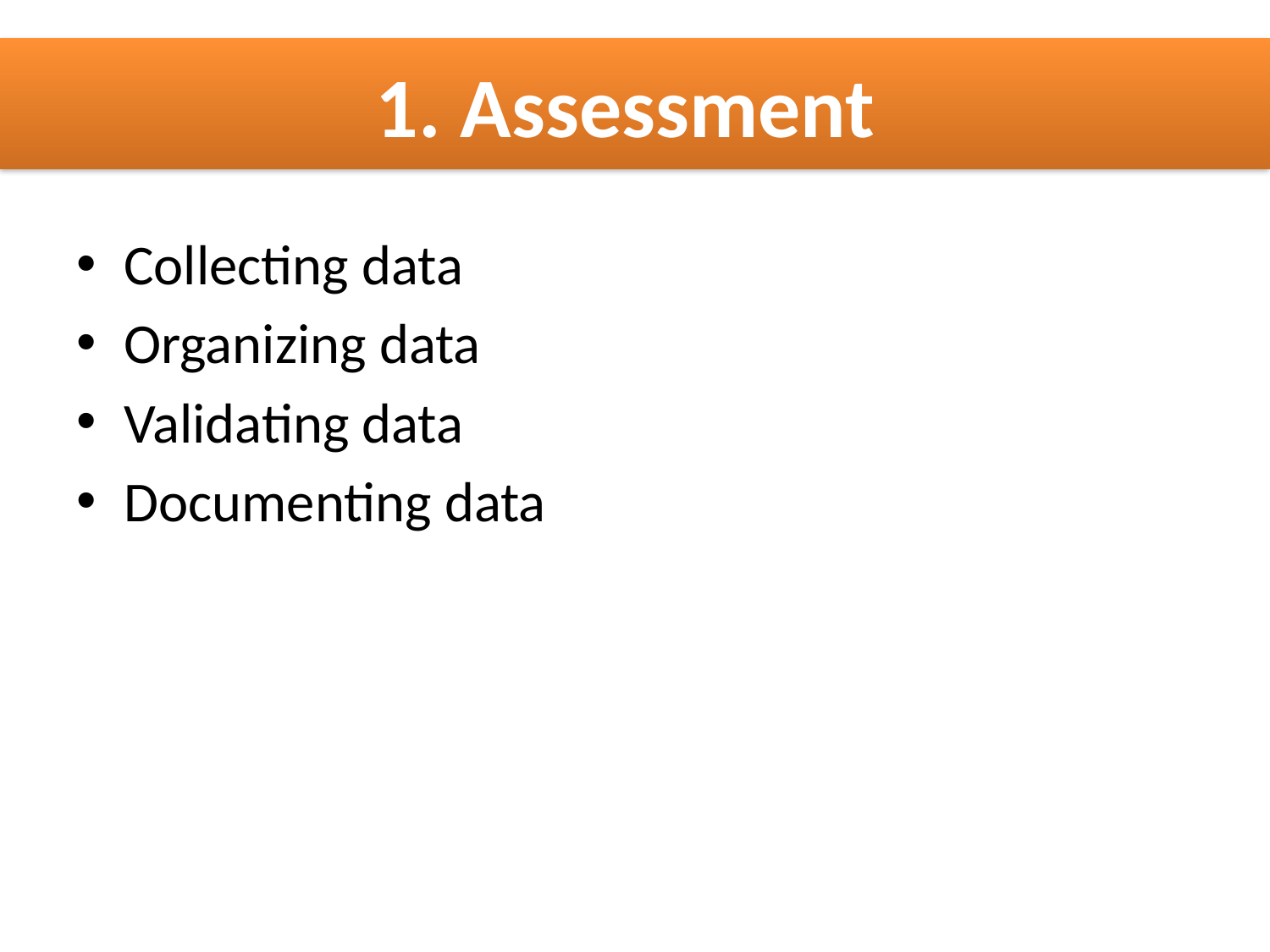

# 1. Assessment
Collecting data
Organizing data
Validating data
Documenting data